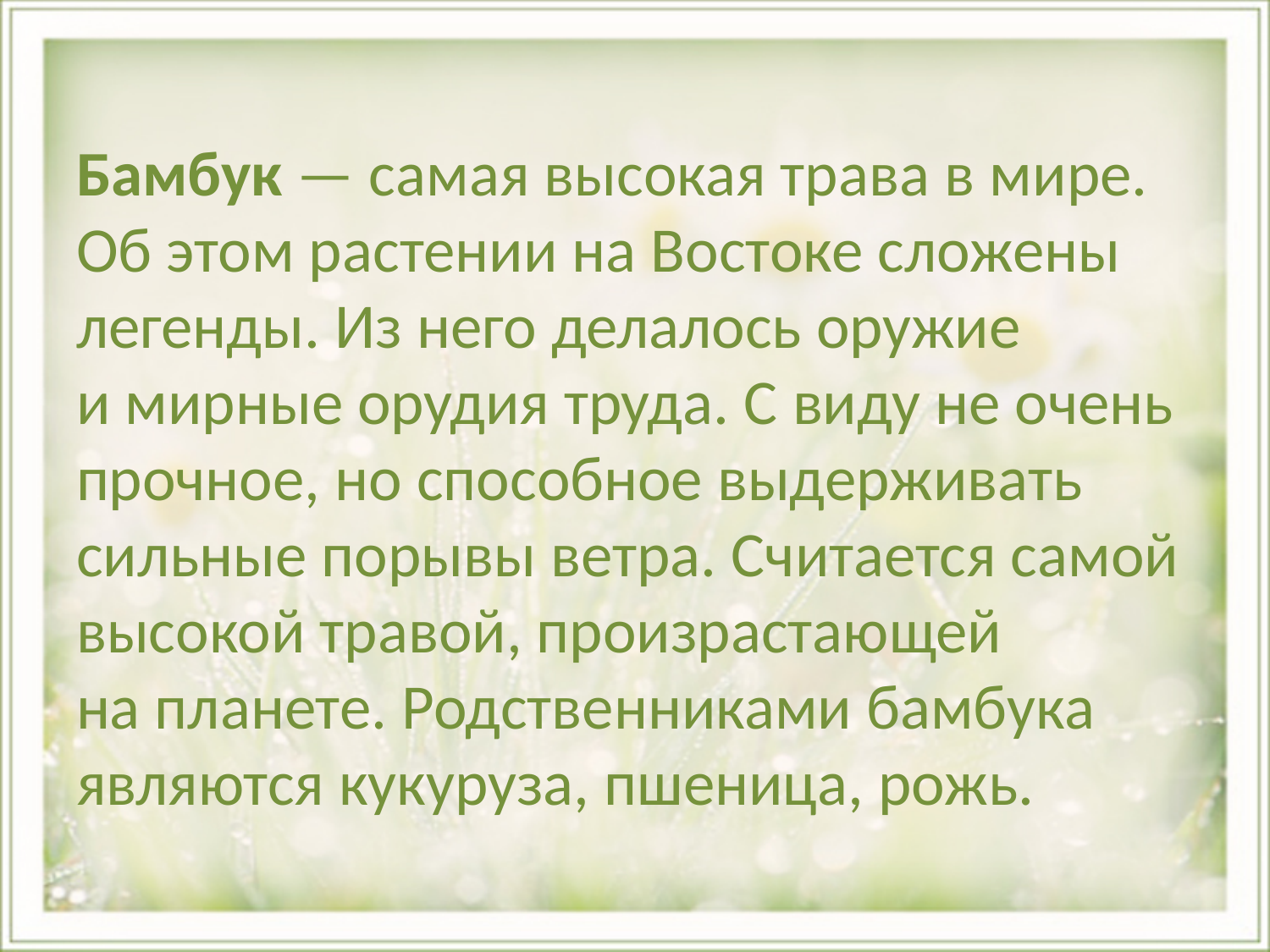

Бамбук — самая высокая трава в мире. Об этом растении на Востоке сложены легенды. Из него делалось оружие и мирные орудия труда. С виду не очень прочное, но способное выдерживать сильные порывы ветра. Считается самой высокой травой, произрастающей на планете. Родственниками бамбука являются кукуруза, пшеница, рожь.